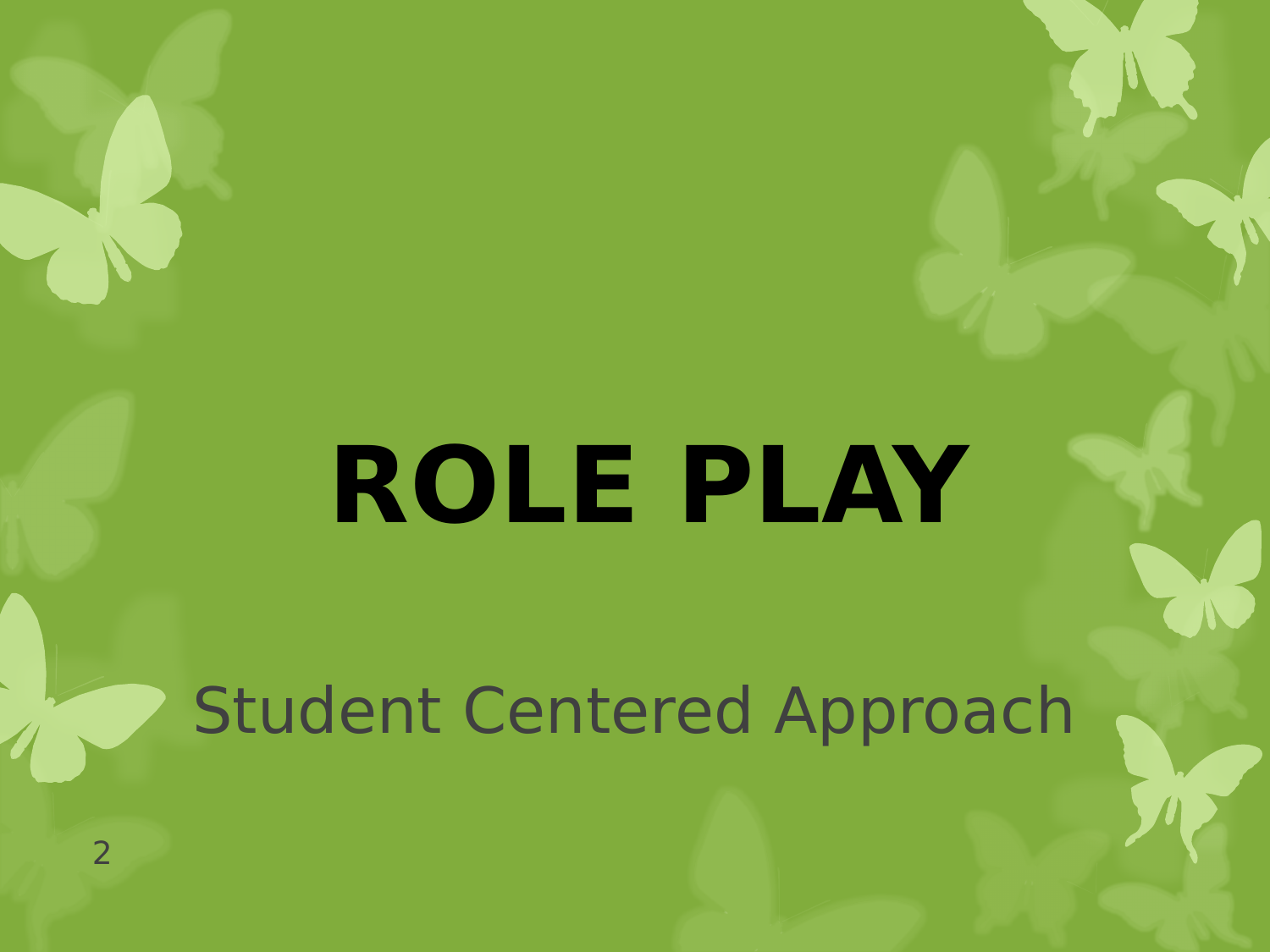

# ROLE PLAY
Student Centered Approach
2